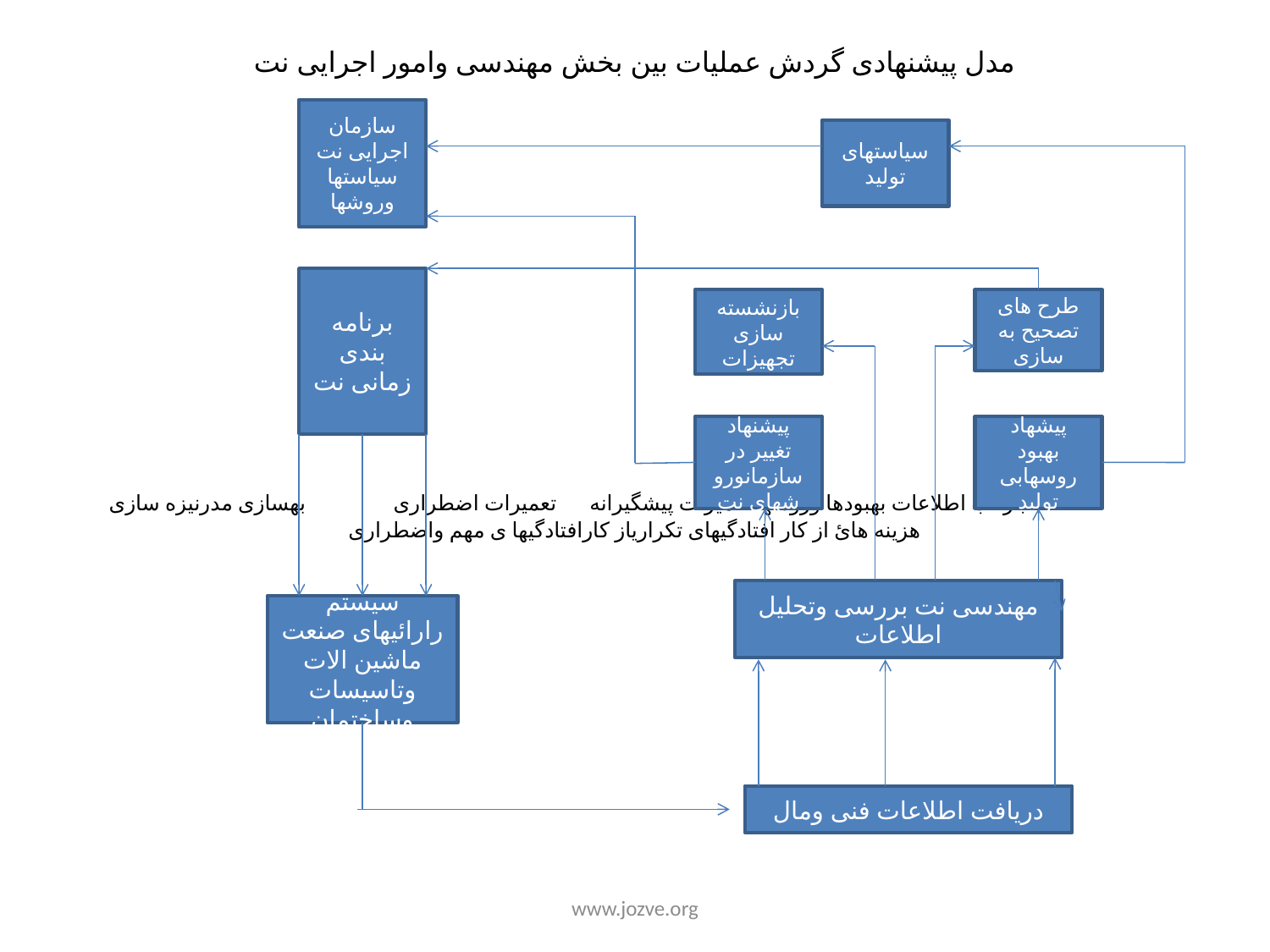

# مدل پیشنهادی گردش عملیات بین بخش مهندسی وامور اجرایی نت بازتاب اطلاعات بهبودها وروشها تعمیرات پیشگیرانه      تعمیرات اضطراری                بهسازی مدرنیزه سازی هزینه هائ از کار افتادگیهای تکراریاز کارافتادگیها ی مهم واضطراری
سازمان اجرایی نت سیاستها وروشها
سیاستهای تولید
برنامه بندی زمانی نت
بازنشسته سازی تجهیزات
طرح های تصحیح به سازی
پیشنهاد تغییر در سازمانوروشهای نت
پیشهاد بهبود روسهابی تولید
مهندسی نت بررسی وتحلیل اطلاعات
سیستم رارائیهای صنعت ماشین الات وتاسیسات وساختمان
دریافت اطلاعات فنی ومال
www.jozve.org